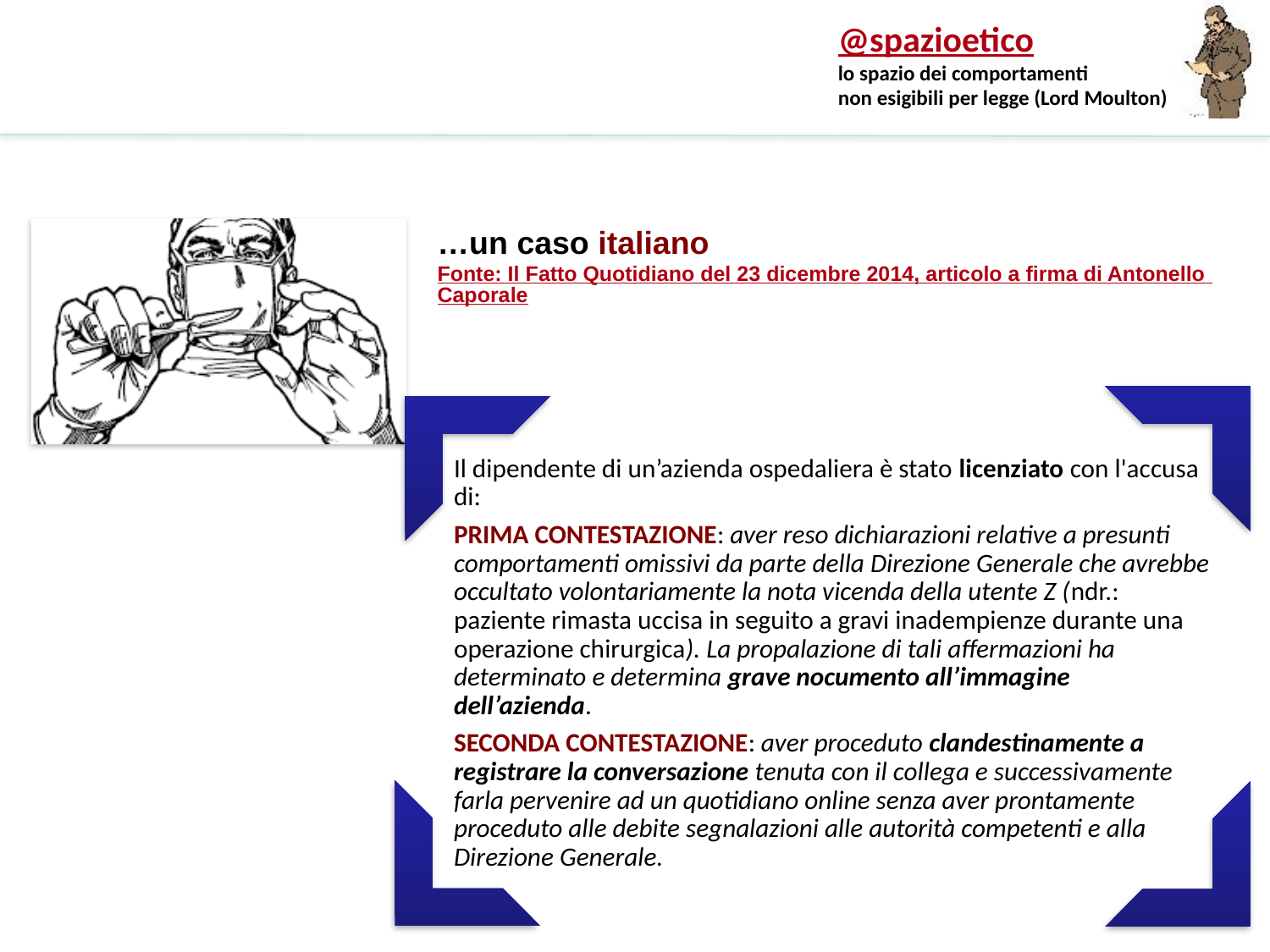

Il dipendente di un’azienda ospedaliera è stato licenziato con l'accusa di:
PRIMA CONTESTAZIONE: aver reso dichiarazioni relative a presunti comportamenti omissivi da parte della Direzione Generale che avrebbe occultato volontariamente la nota vicenda della utente Z (ndr.: paziente rimasta uccisa in seguito a gravi inadempienze durante una operazione chirurgica). La propalazione di tali affermazioni ha determinato e determina grave nocumento all’immagine dell’azienda.
SECONDA CONTESTAZIONE: aver proceduto clandestinamente a registrare la conversazione tenuta con il collega e successivamente farla pervenire ad un quotidiano online senza aver prontamente proceduto alle debite segnalazioni alle autorità competenti e alla Direzione Generale.

…un caso italiano
Fonte: Il Fatto Quotidiano del 23 dicembre 2014, articolo a firma di Antonello Caporale